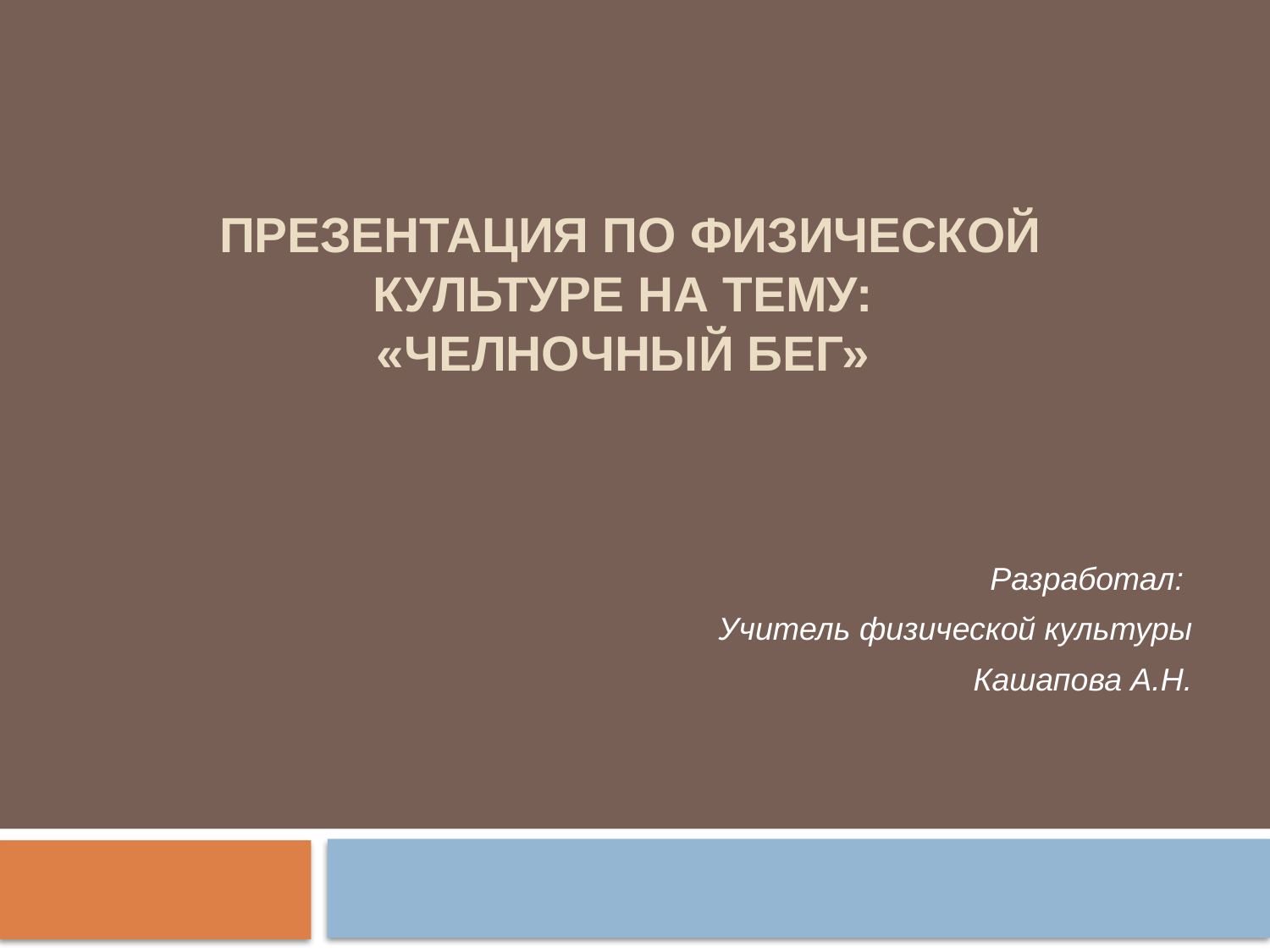

# Презентация по Физической культуре на тему: «челночный бег»
Разработал:
                                   Учитель физической культуры
Кашапова А.Н.